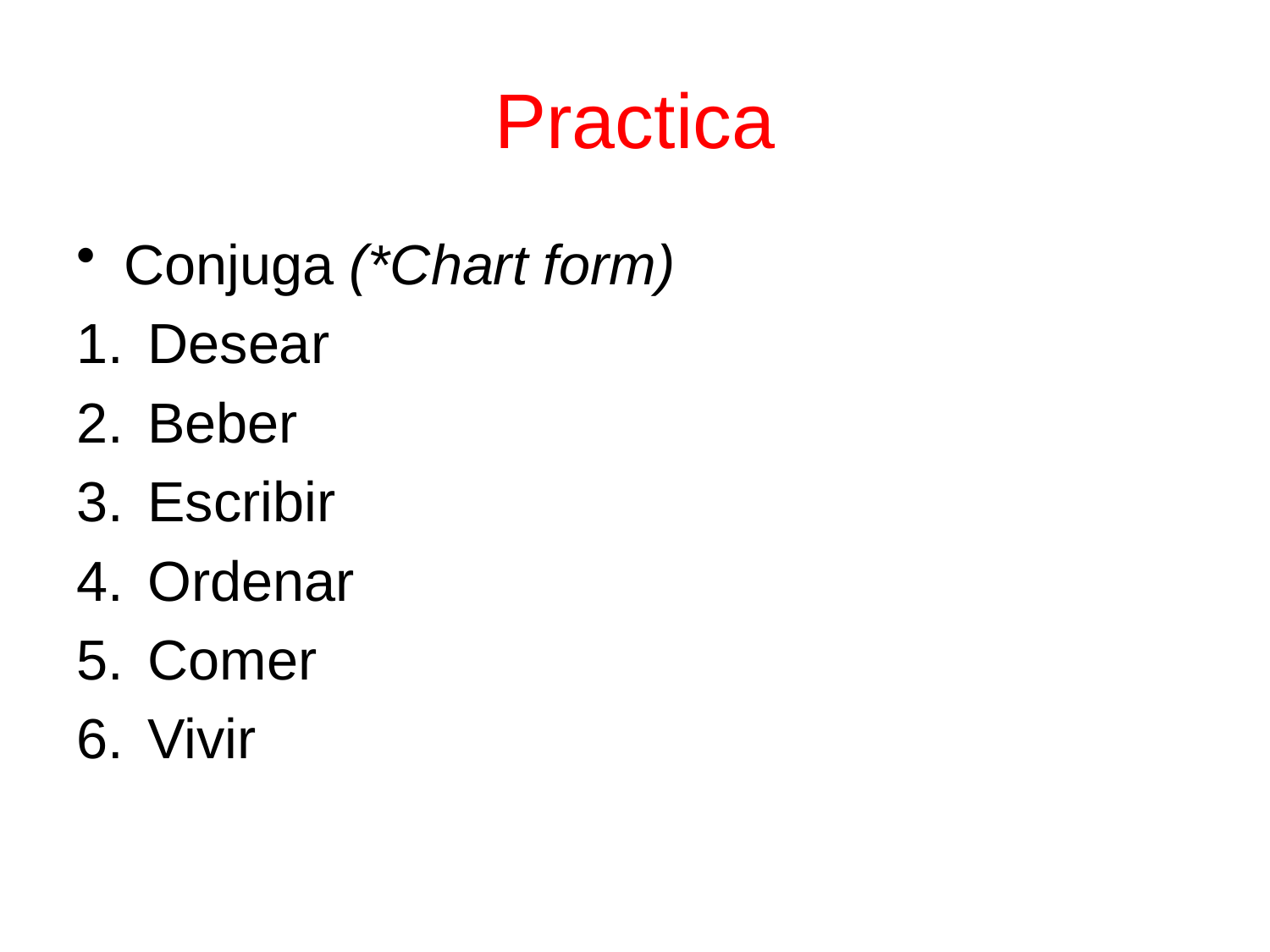

# Practica
Conjuga (*Chart form)
Desear
Beber
Escribir
Ordenar
Comer
Vivir